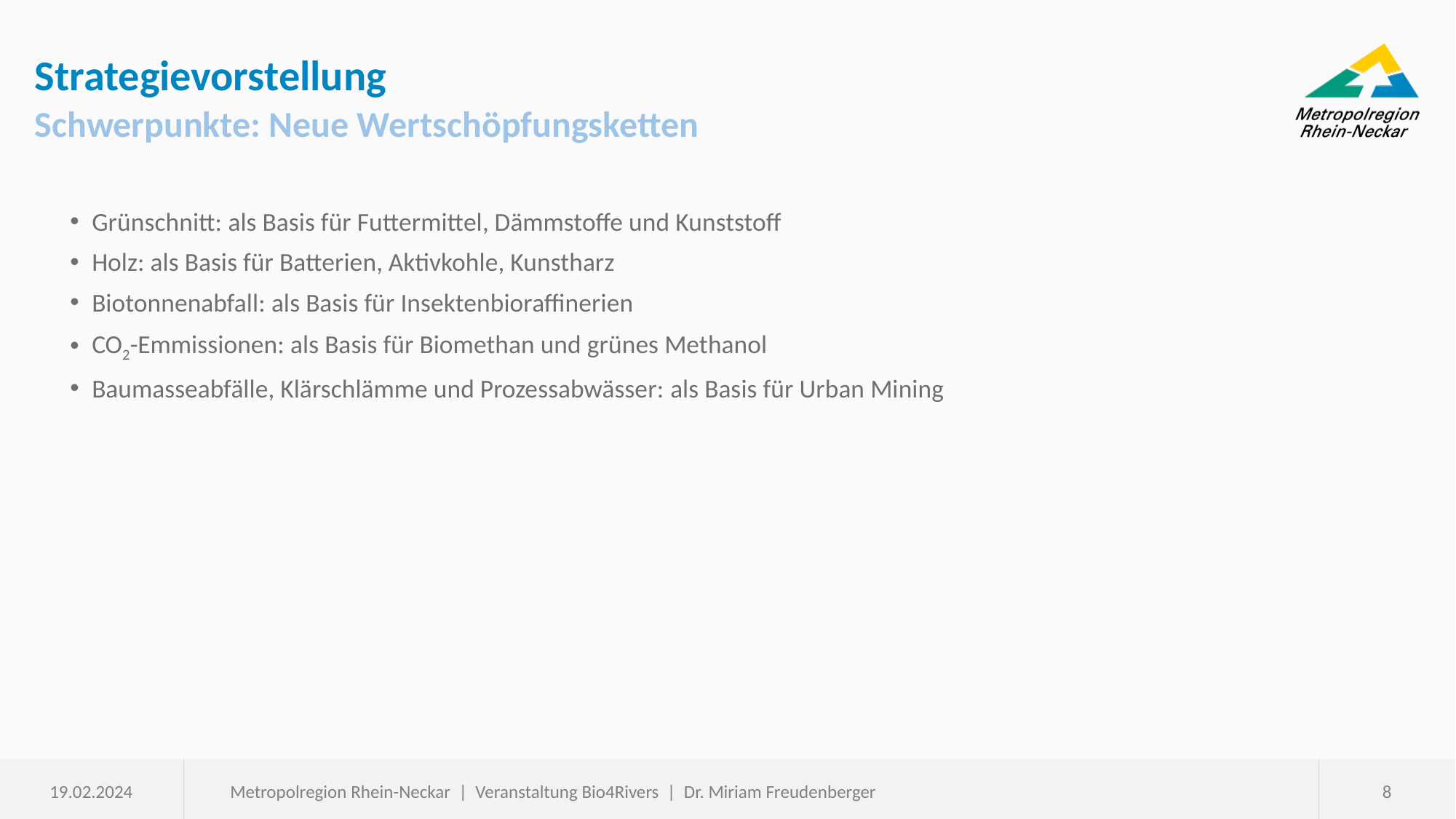

# Strategievorstellung
Schwerpunkte: Neue Wertschöpfungsketten
Grünschnitt: als Basis für Futtermittel, Dämmstoffe und Kunststoff
Holz: als Basis für Batterien, Aktivkohle, Kunstharz
Biotonnenabfall: als Basis für Insektenbioraffinerien
CO2-Emmissionen: als Basis für Biomethan und grünes Methanol
Baumasseabfälle, Klärschlämme und Prozessabwässer: als Basis für Urban Mining
19.02.2024
Metropolregion Rhein-Neckar  |  Veranstaltung Bio4Rivers  |  Dr. Miriam Freudenberger
8